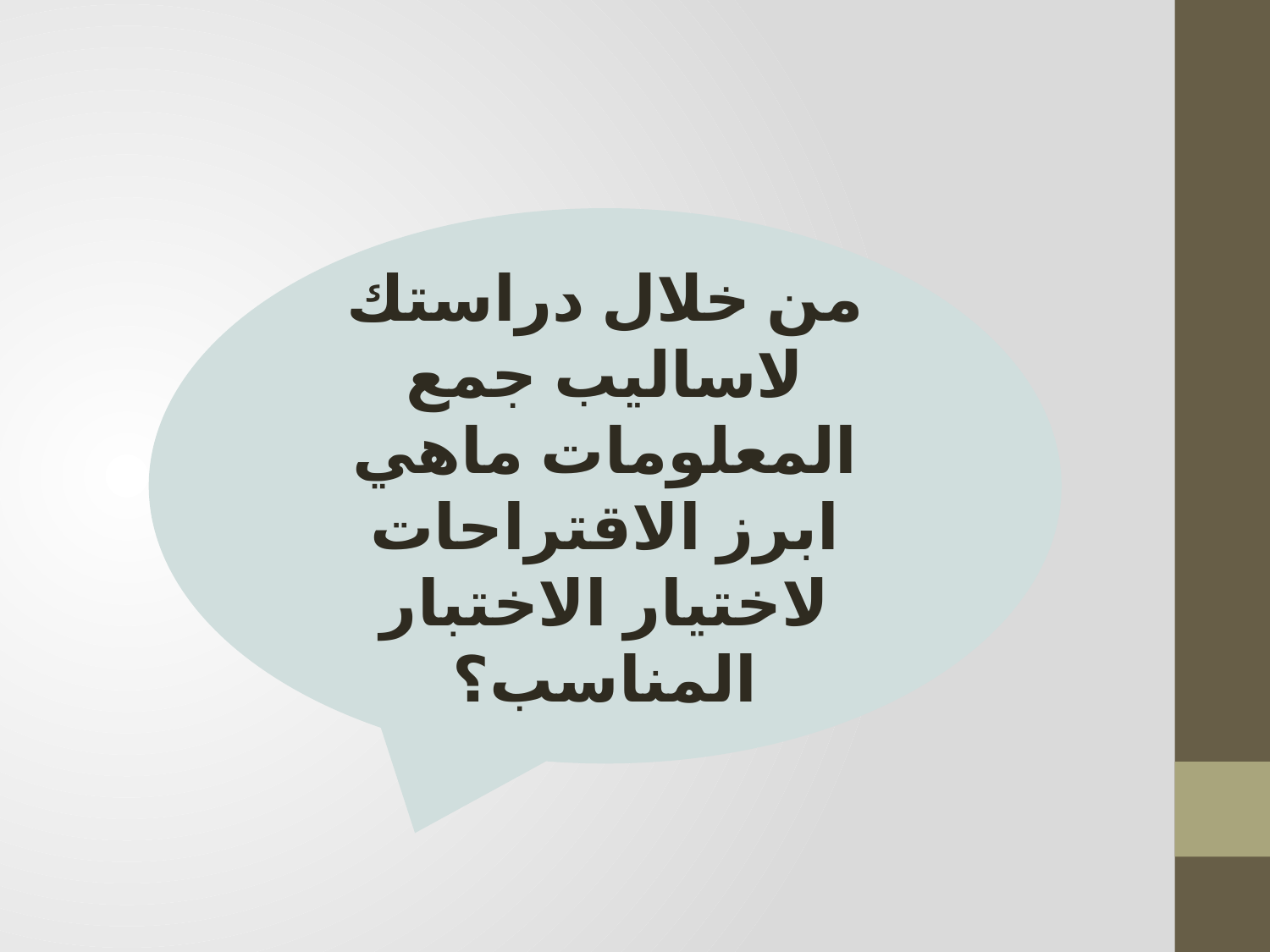

من خلال دراستك لاساليب جمع المعلومات ماهي ابرز الاقتراحات لاختيار الاختبار المناسب؟